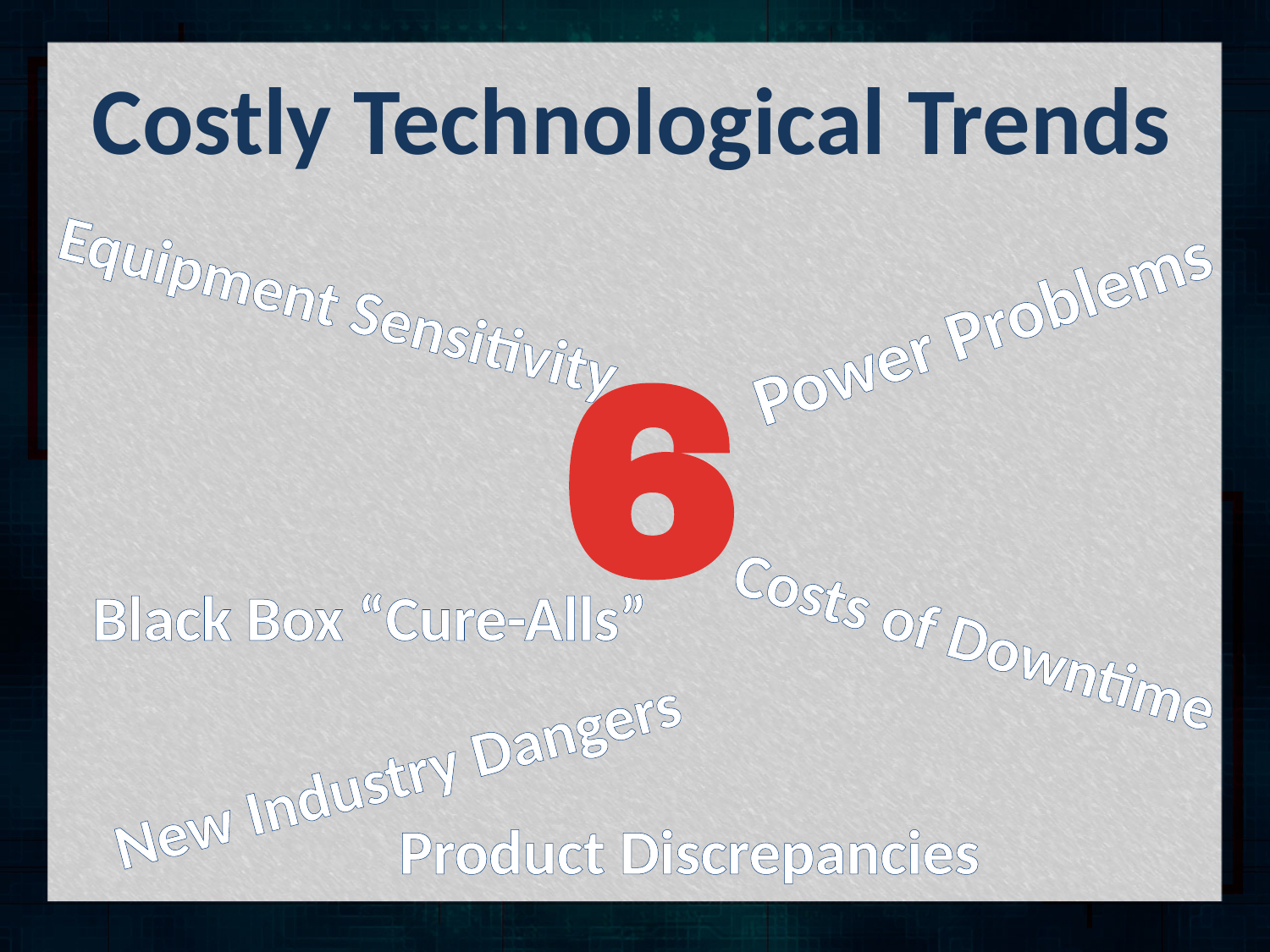

Costly Technological Trends
Equipment Sensitivity
Black Box “Cure-Alls”
Costs of Downtime
New Industry Dangers
Product Discrepancies
Power Problems
6